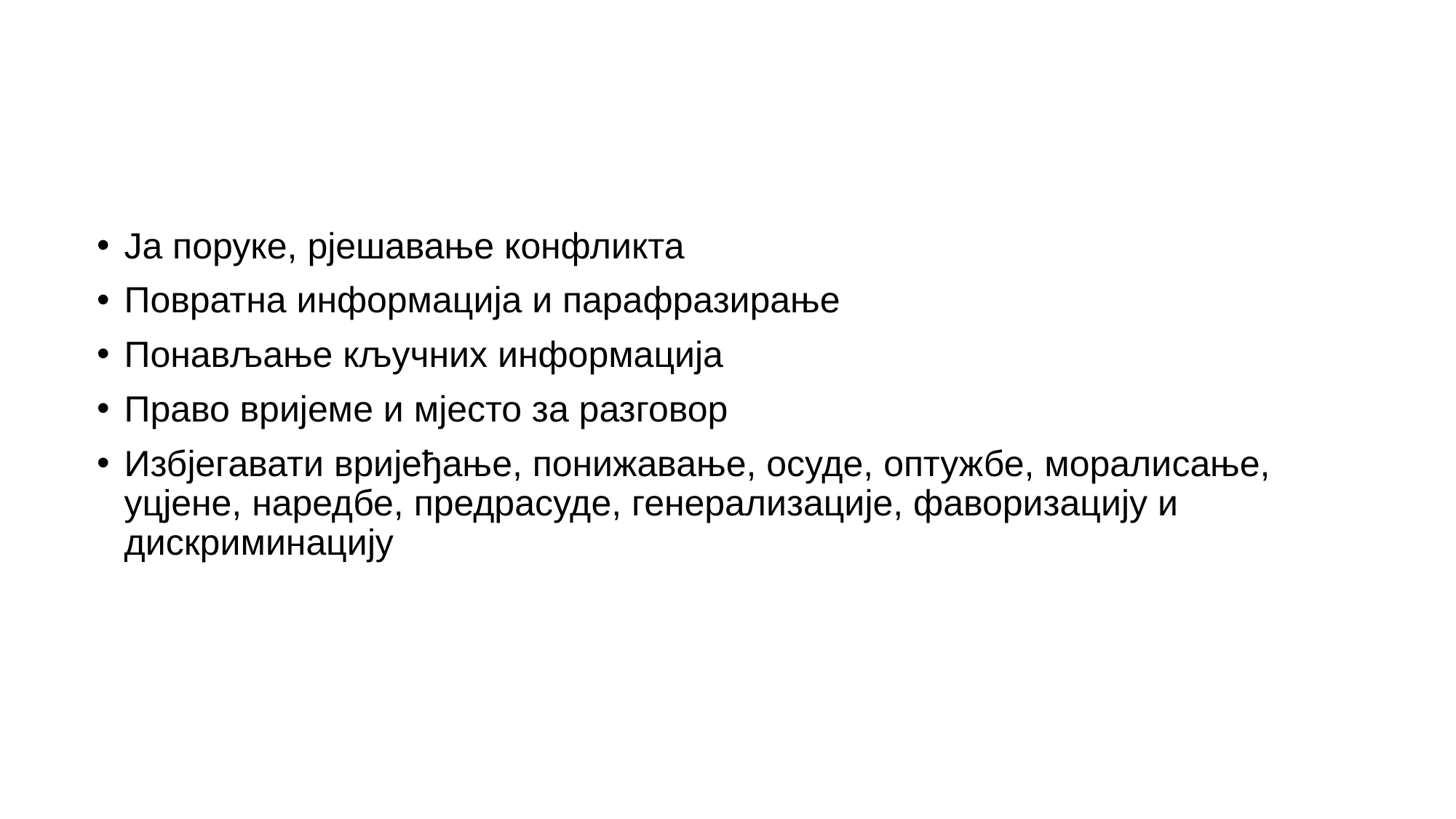

Ја поруке, рјешавање конфликта
Повратна информација и парафразирање
Понављање кључних информација
Право вријеме и мјесто за разговор
Избјегавати вријеђање, понижавање, осуде, оптужбе, моралисање, уцјене, наредбе, предрасуде, генерализације, фаворизацију и дискриминацију